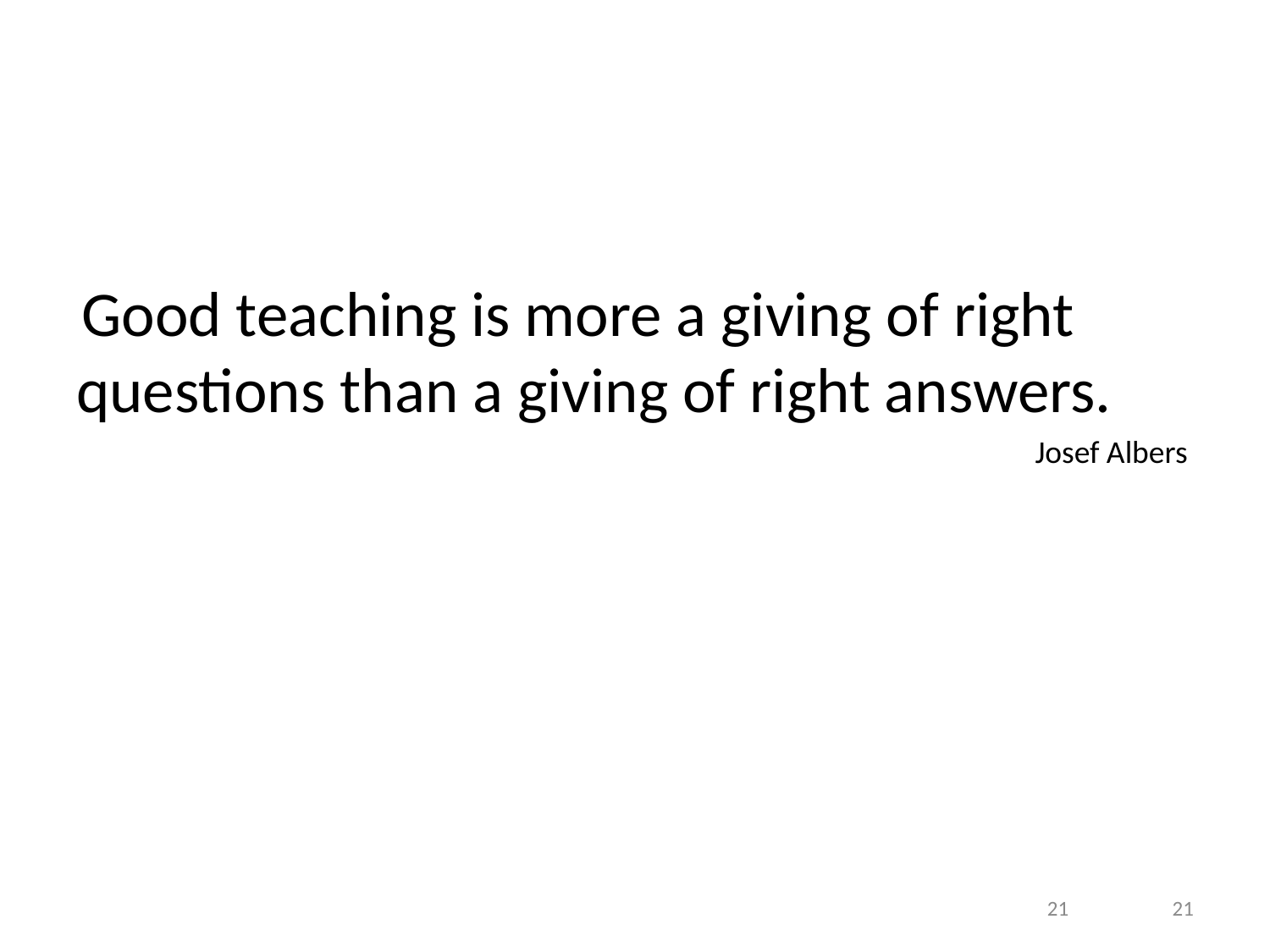

Good teaching is more a giving of right questions than a giving of right answers.
Josef Albers
21
21